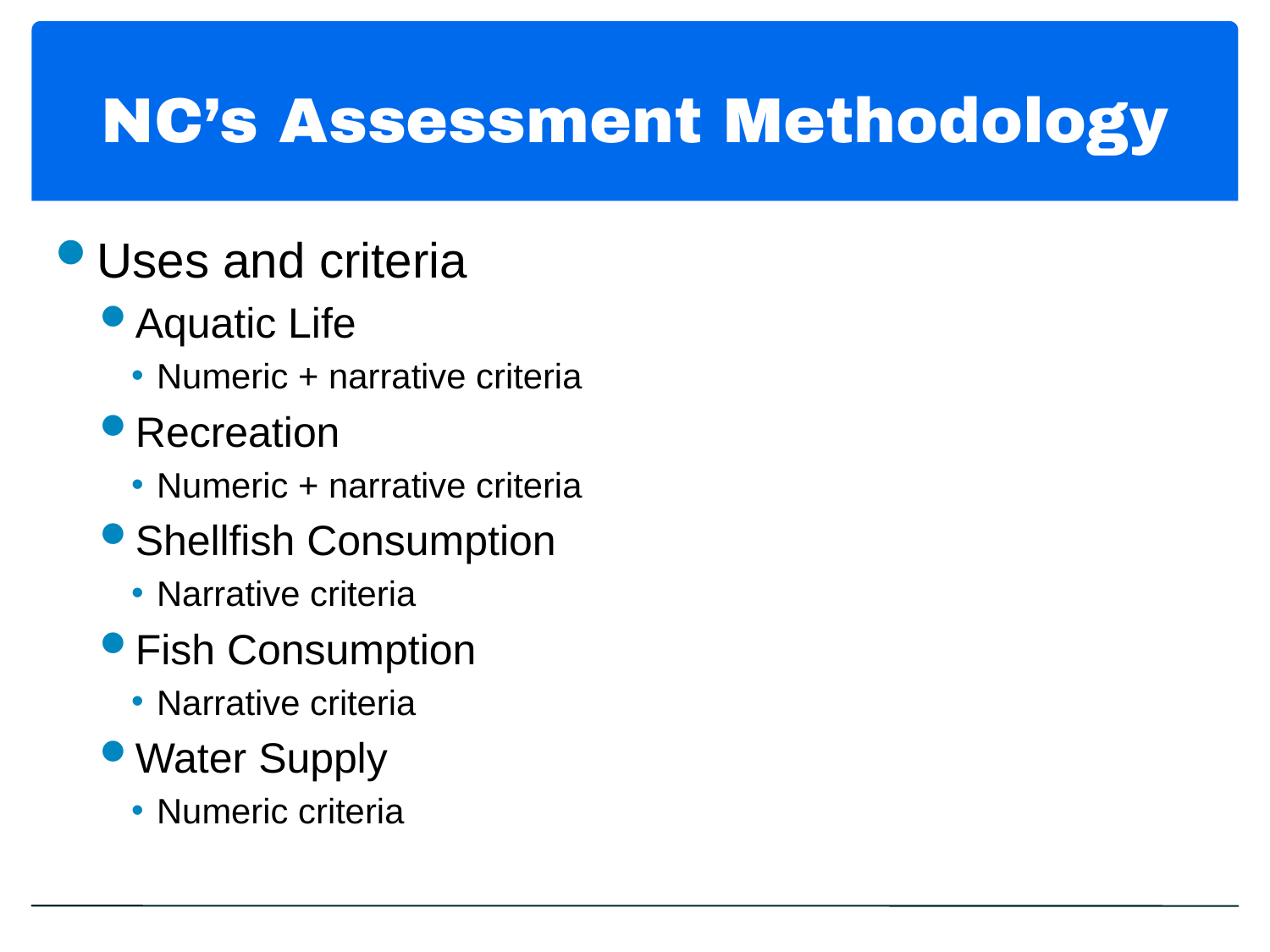

# NC’s Assessment Methodology
Uses and criteria
Aquatic Life
Numeric + narrative criteria
Recreation
Numeric + narrative criteria
Shellfish Consumption
Narrative criteria
Fish Consumption
Narrative criteria
Water Supply
Numeric criteria